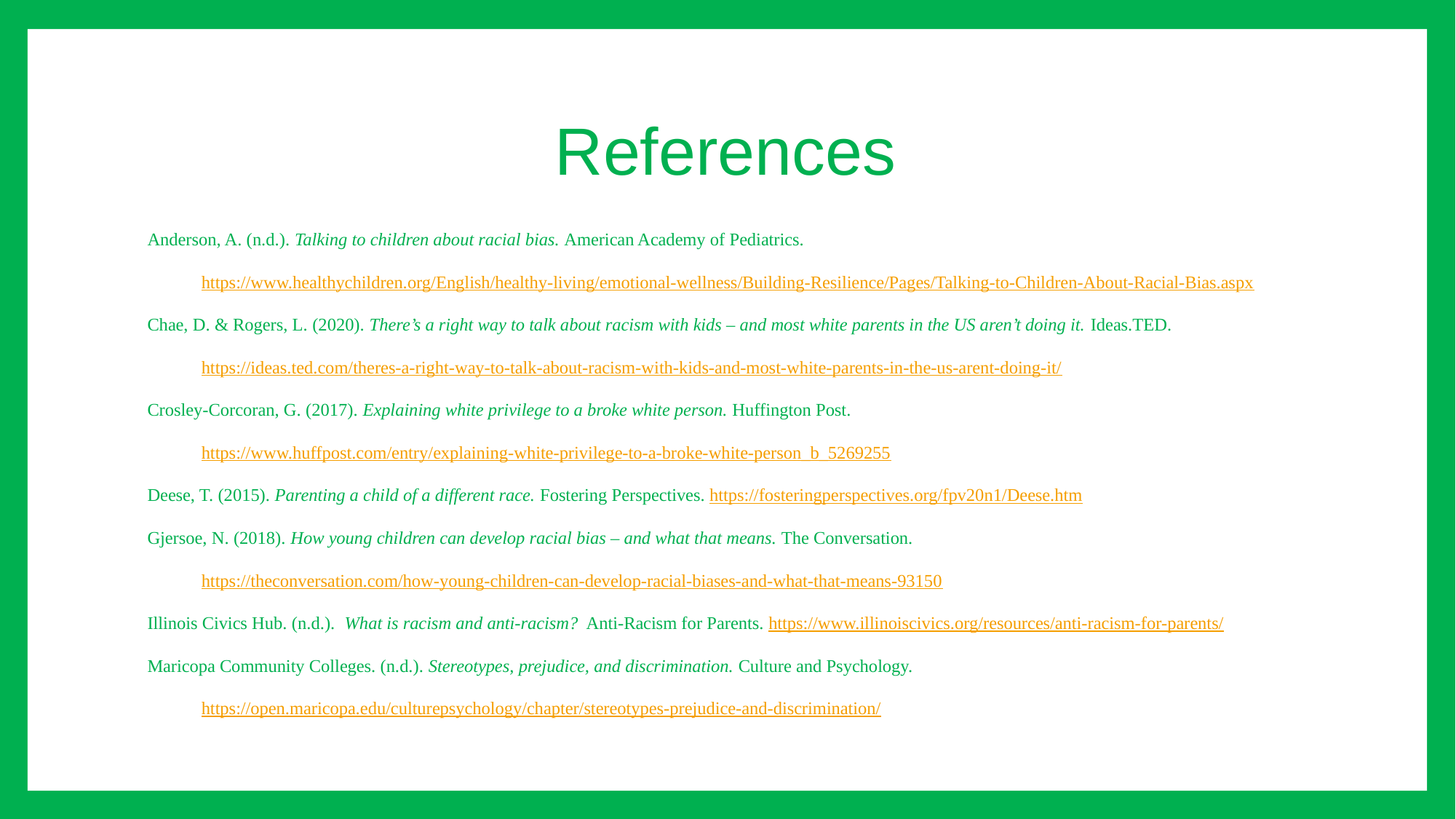

# References
Anderson, A. (n.d.). Talking to children about racial bias. American Academy of Pediatrics. https://www.healthychildren.org/English/healthy-living/emotional-wellness/Building-Resilience/Pages/Talking-to-Children-About-Racial-Bias.aspx
Chae, D. & Rogers, L. (2020). There’s a right way to talk about racism with kids – and most white parents in the US aren’t doing it. Ideas.TED. https://ideas.ted.com/theres-a-right-way-to-talk-about-racism-with-kids-and-most-white-parents-in-the-us-arent-doing-it/
Crosley-Corcoran, G. (2017). Explaining white privilege to a broke white person. Huffington Post. https://www.huffpost.com/entry/explaining-white-privilege-to-a-broke-white-person_b_5269255
Deese, T. (2015). Parenting a child of a different race. Fostering Perspectives. https://fosteringperspectives.org/fpv20n1/Deese.htm
Gjersoe, N. (2018). How young children can develop racial bias – and what that means. The Conversation. https://theconversation.com/how-young-children-can-develop-racial-biases-and-what-that-means-93150
Illinois Civics Hub. (n.d.).  What is racism and anti-racism?  Anti-Racism for Parents. https://www.illinoiscivics.org/resources/anti-racism-for-parents/
Maricopa Community Colleges. (n.d.). Stereotypes, prejudice, and discrimination. Culture and Psychology. https://open.maricopa.edu/culturepsychology/chapter/stereotypes-prejudice-and-discrimination/